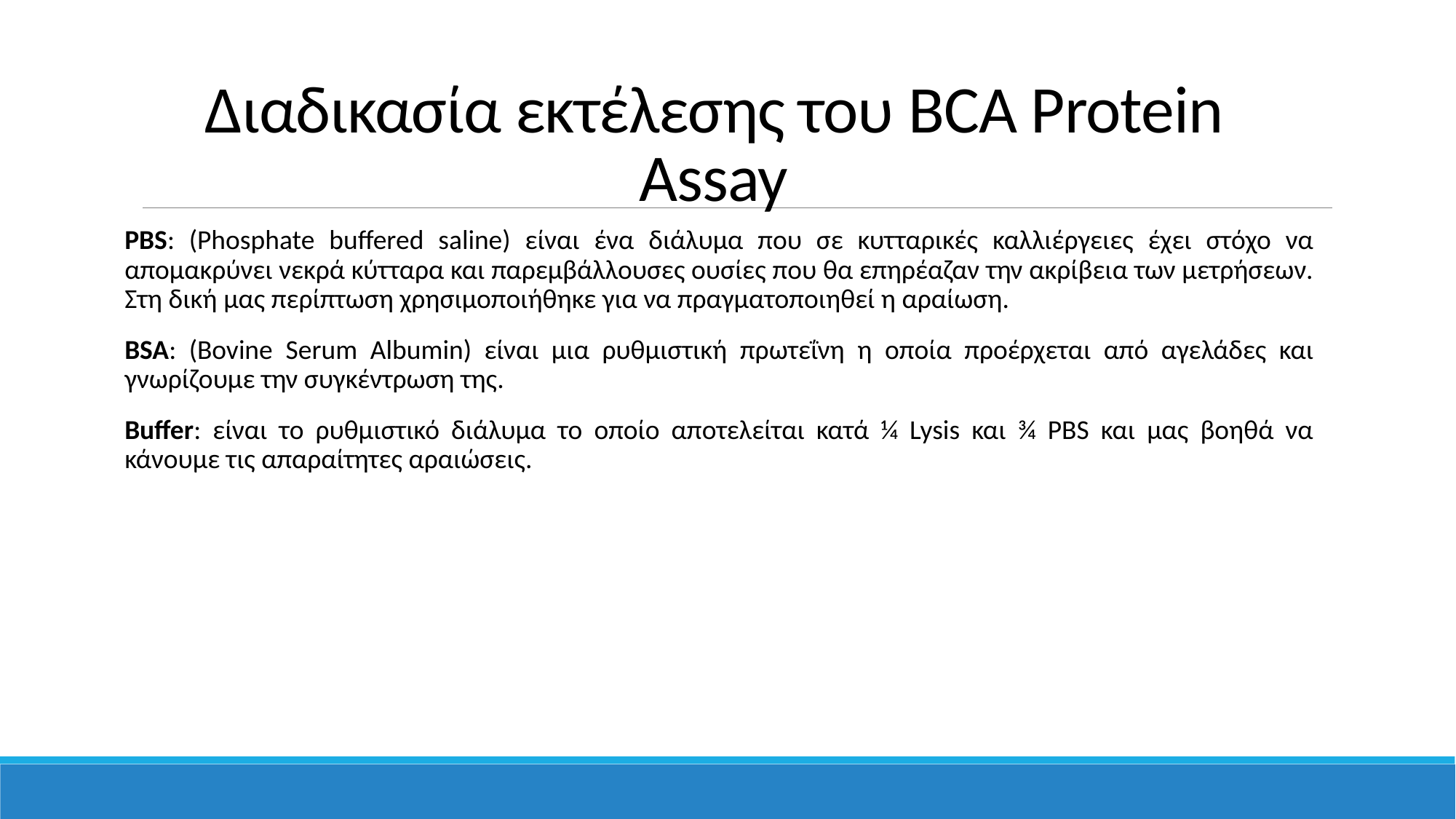

# Διαδικασία εκτέλεσης του BCA Protein Assay
PBS: (Phosphate buffered saline) είναι ένα διάλυμα που σε κυτταρικές καλλιέργειες έχει στόχο να απομακρύνει νεκρά κύτταρα και παρεμβάλλουσες ουσίες που θα επηρέαζαν την ακρίβεια των μετρήσεων. Στη δική μας περίπτωση χρησιμοποιήθηκε για να πραγματοποιηθεί η αραίωση.
BSA: (Bovine Serum Αlbumin) είναι μια ρυθμιστική πρωτεΐνη η οποία προέρχεται από αγελάδες και γνωρίζουμε την συγκέντρωση της.
Buffer: είναι το ρυθμιστικό διάλυμα το οποίο αποτελείται κατά ¼ Lysis και ¾ PBS και μας βοηθά να κάνουμε τις απαραίτητες αραιώσεις.